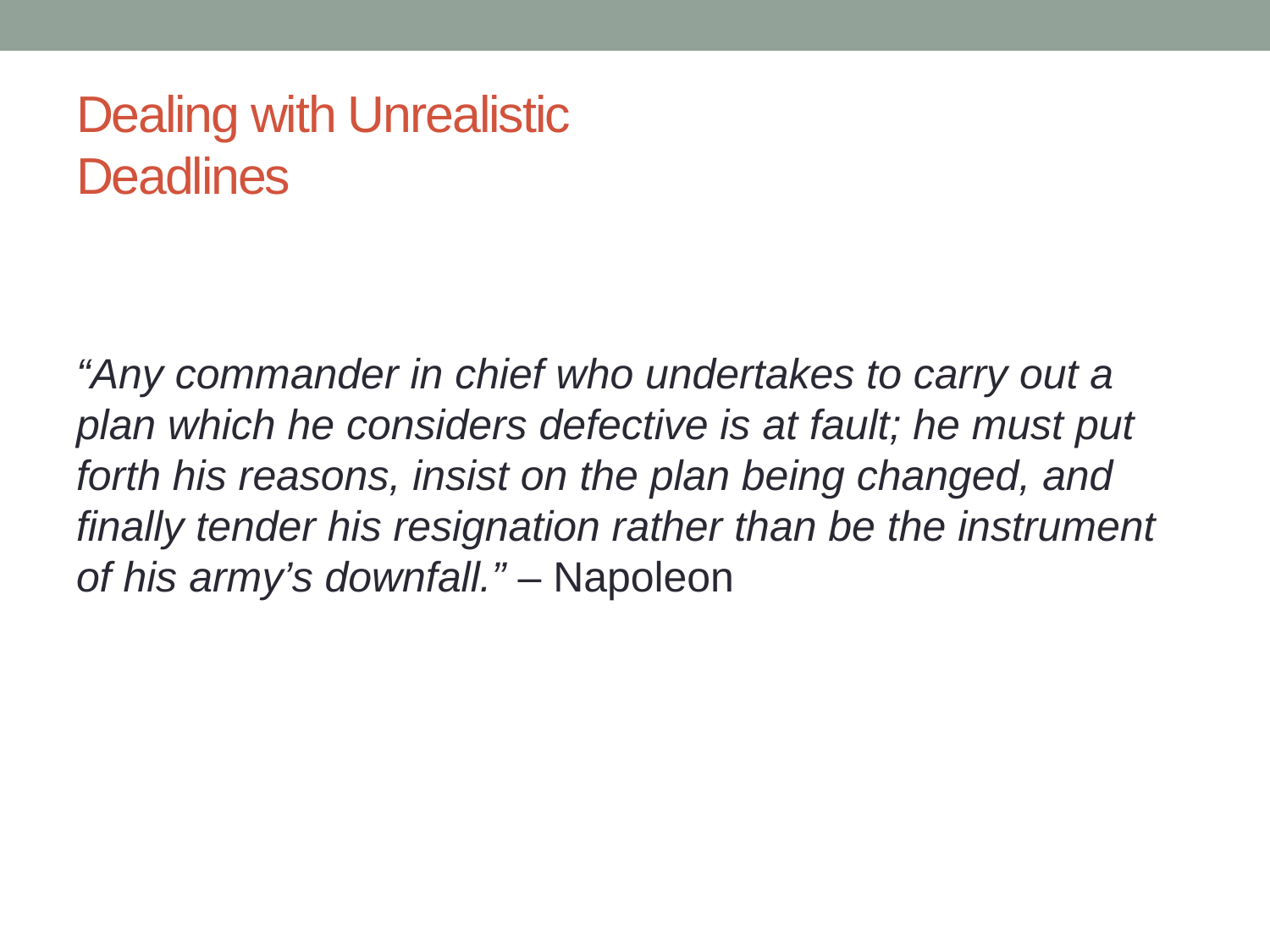

# Dealing with Unrealistic Deadlines

“Any commander in chief who undertakes to carry out a plan which he considers defective is at fault; he must put forth his reasons, insist on the plan being changed, and finally tender his resignation rather than be the instrument of his army’s downfall.” – Napoleon